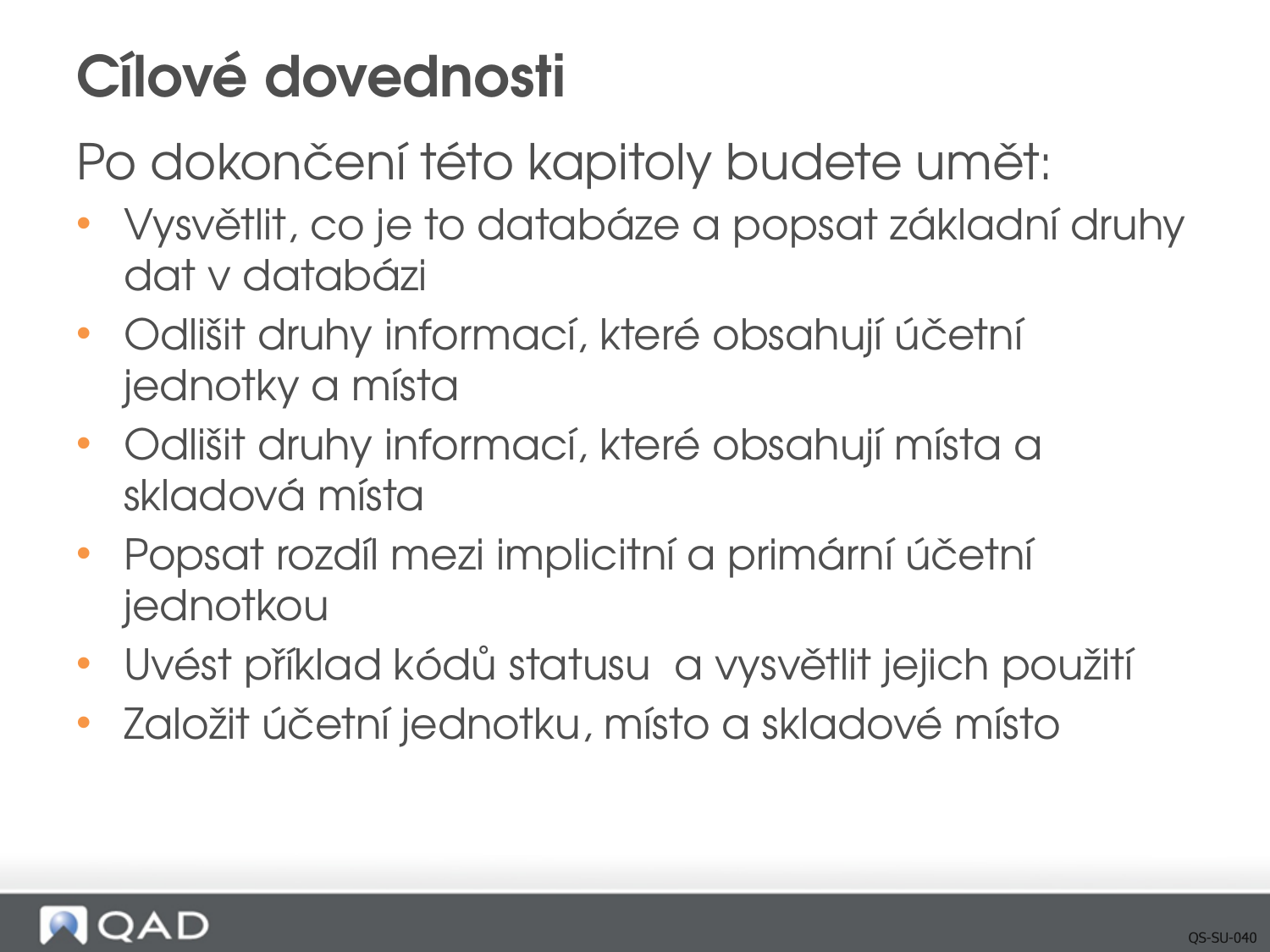

# Cílové dovednosti
Po dokončení této kapitoly budete umět:
Vysvětlit, co je to databáze a popsat základní druhy dat v databázi
Odlišit druhy informací, které obsahují účetní jednotky a místa
Odlišit druhy informací, které obsahují místa a skladová místa
Popsat rozdíl mezi implicitní a primární účetní jednotkou
Uvést příklad kódů statusu  a vysvětlit jejich použití
Založit účetní jednotku, místo a skladové místo
QS-SU-040